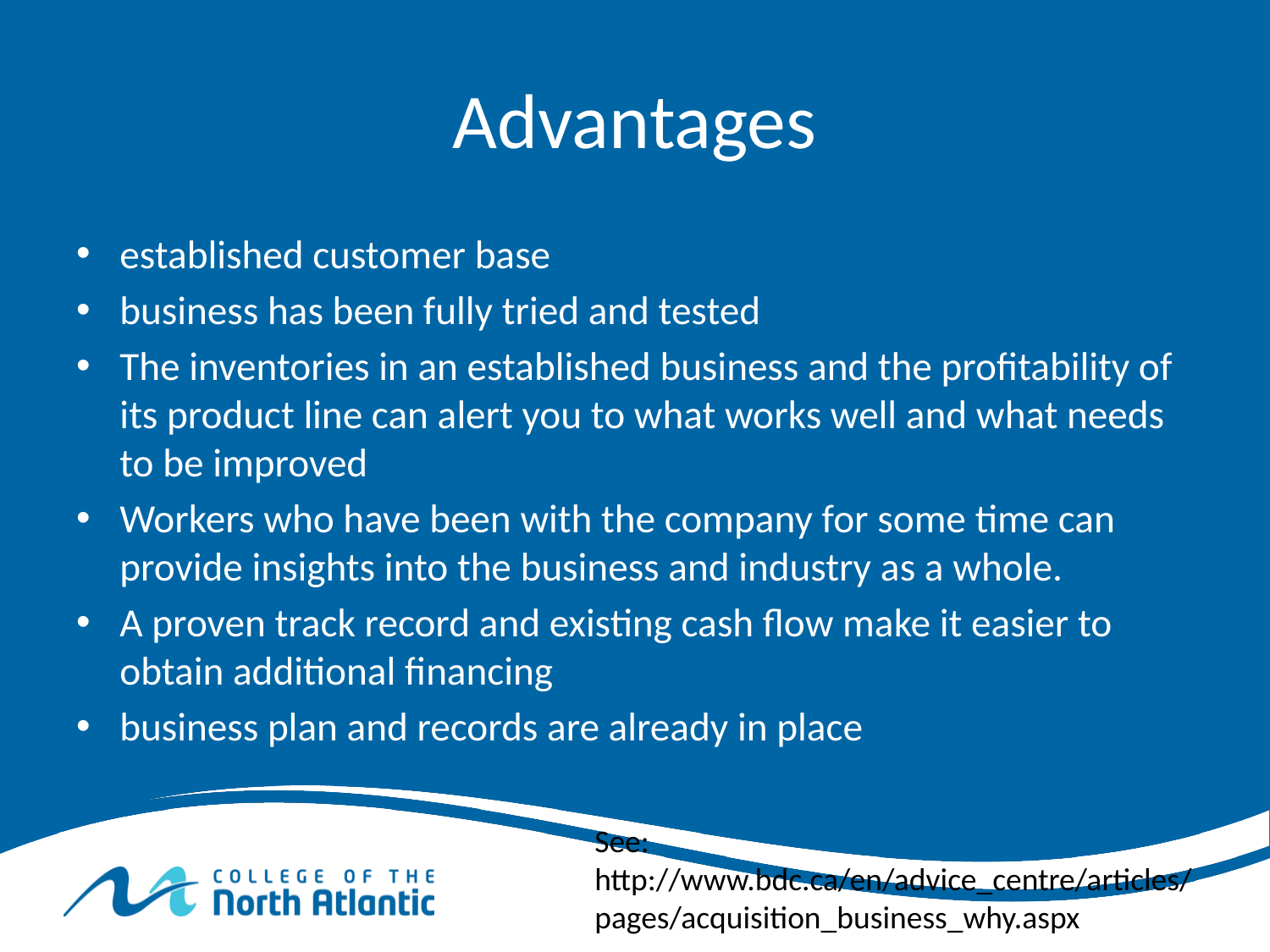

# Advantages
established customer base
business has been fully tried and tested
The inventories in an established business and the profitability of its product line can alert you to what works well and what needs to be improved
Workers who have been with the company for some time can provide insights into the business and industry as a whole.
A proven track record and existing cash flow make it easier to obtain additional financing
business plan and records are already in place
See: http://www.bdc.ca/en/advice_centre/articles/pages/acquisition_business_why.aspx